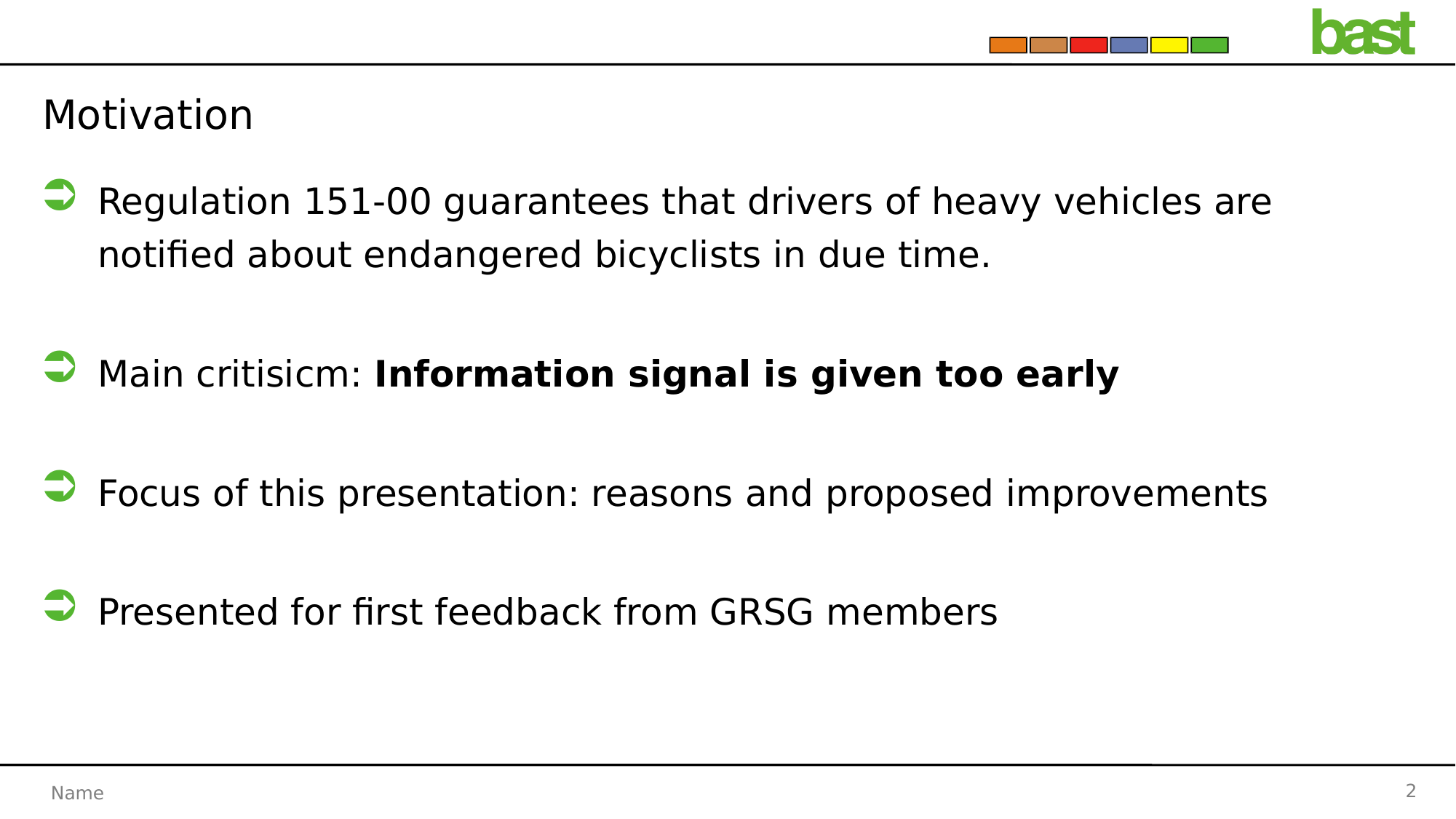

# Motivation
Regulation 151-00 guarantees that drivers of heavy vehicles are notified about endangered bicyclists in due time.

Main critisicm: Information signal is given too early

Focus of this presentation: reasons and proposed improvements

Presented for first feedback from GRSG members